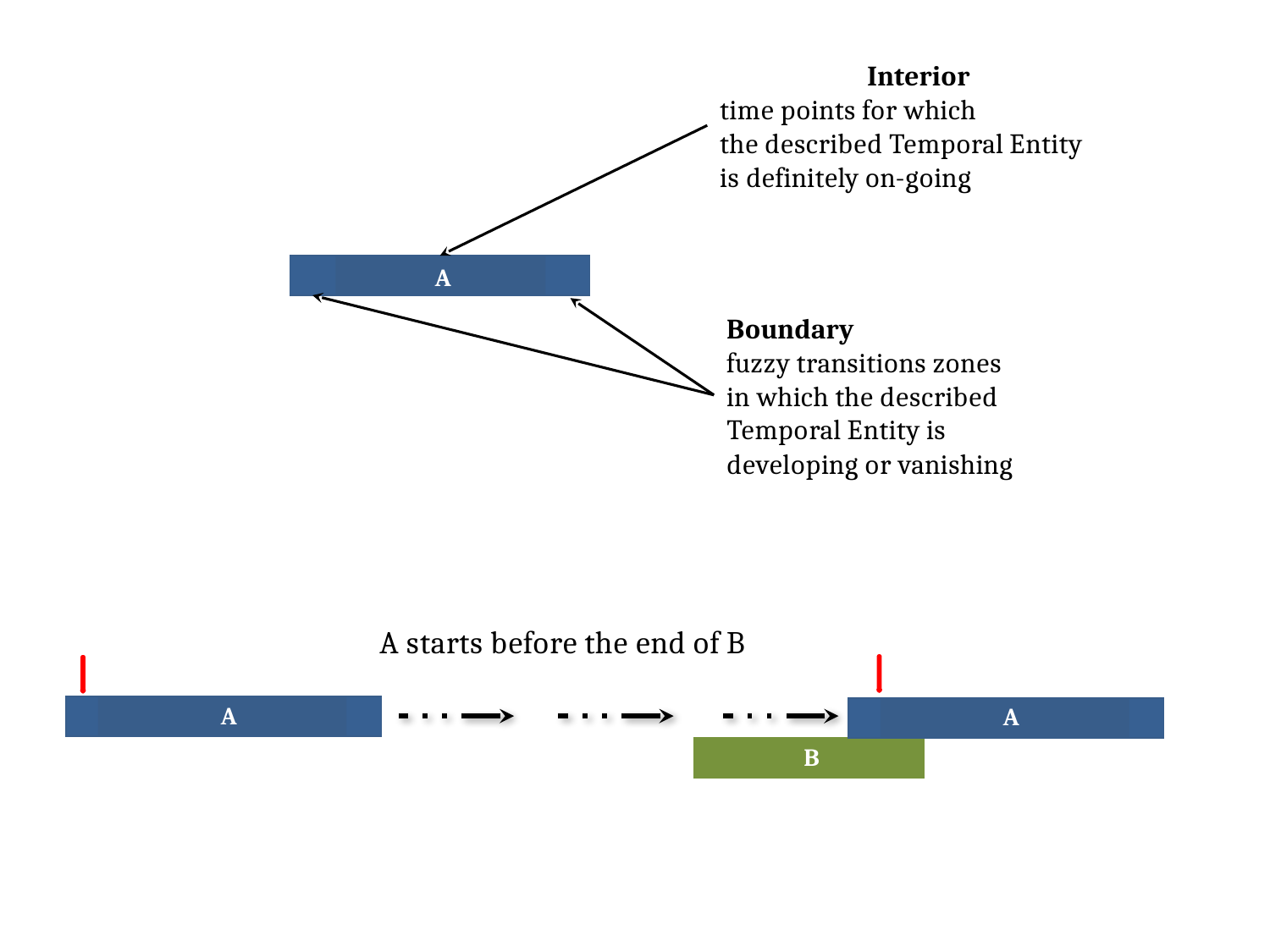

Interior
time points for which
the described Temporal Entity
is definitely on-going
A

Boundary
fuzzy transitions zones
in which the described
Temporal Entity is
developing or vanishing
A starts before the end of B

A

A

A
B